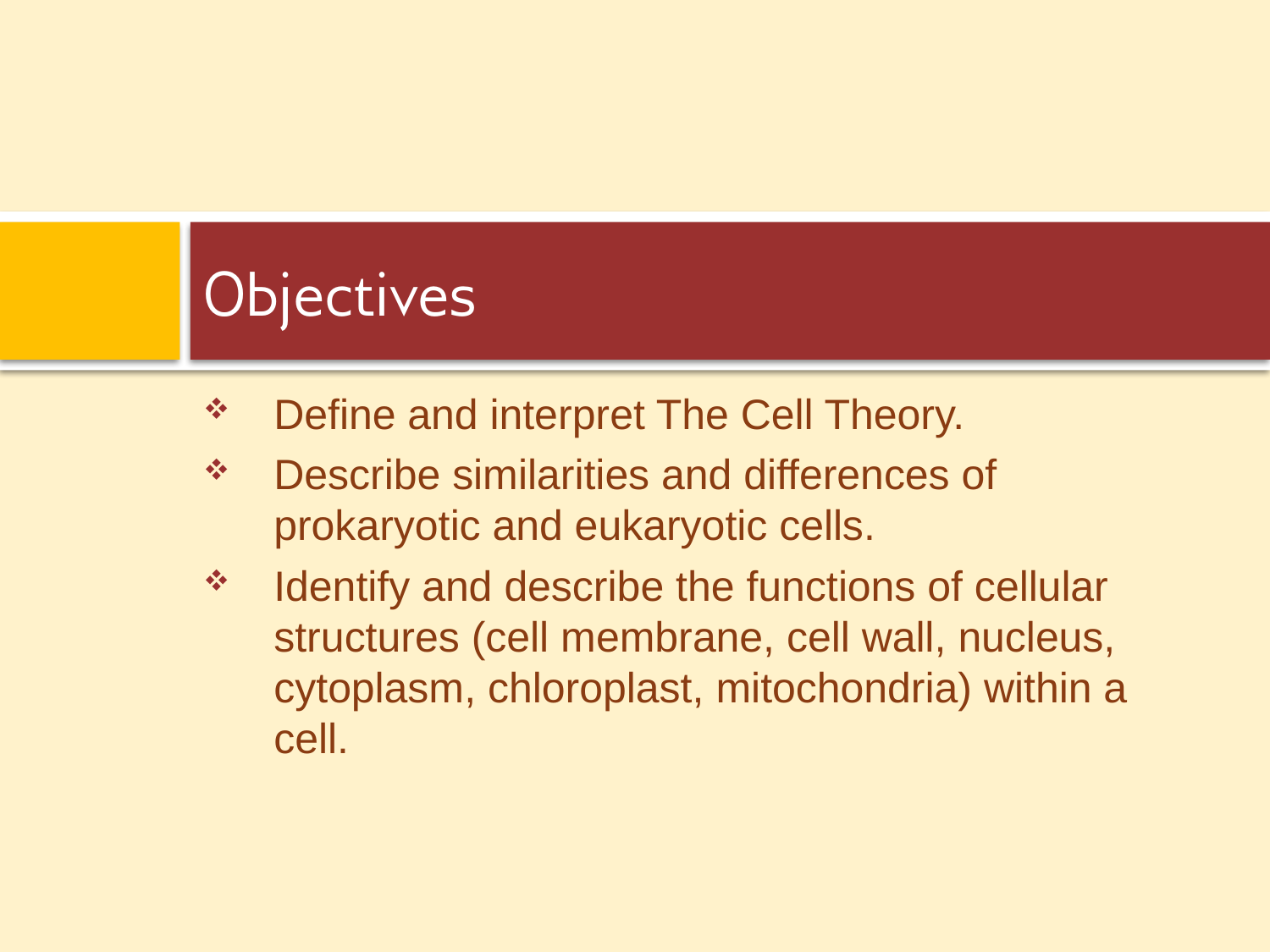

# Objectives
Define and interpret The Cell Theory.
Describe similarities and differences of prokaryotic and eukaryotic cells.
Identify and describe the functions of cellular structures (cell membrane, cell wall, nucleus, cytoplasm, chloroplast, mitochondria) within a cell.